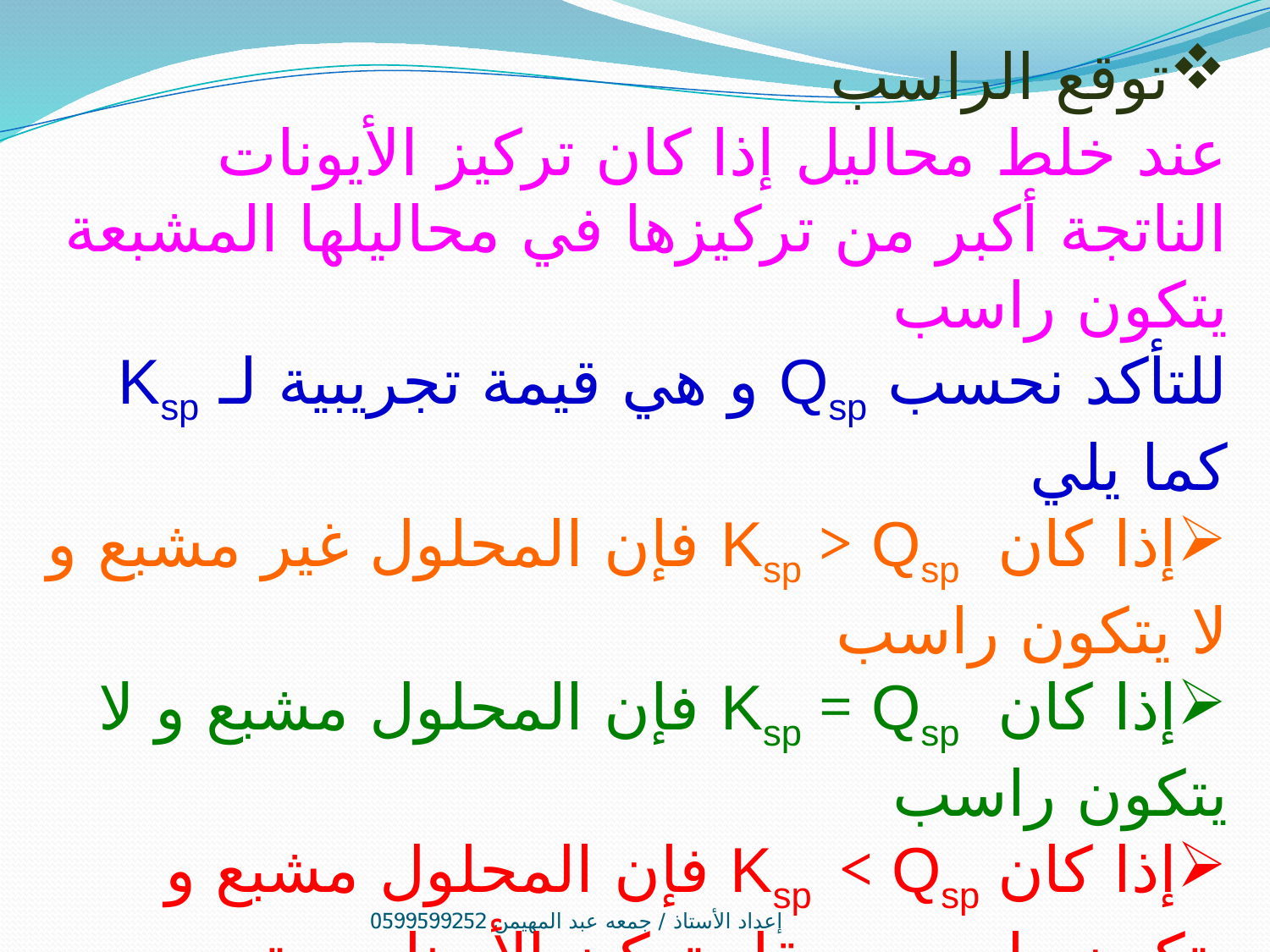

توقع الراسب
عند خلط محاليل إذا كان تركيز الأيونات الناتجة أكبر من تركيزها في محاليلها المشبعة يتكون راسب
للتأكد نحسب Qsp و هي قيمة تجريبية لـ Ksp كما يلي
إذا كان  Ksp > Qsp فإن المحلول غير مشبع و لا يتكون راسب
إذا كان  Ksp = Qsp فإن المحلول مشبع و لا يتكون راسب
إذا كان Ksp  < Qsp فإن المحلول مشبع و يتكون راسب و يقل تركيز الأيونات حتى يصبح حاصل ضربها = Ksp

إعداد الأستاذ / جمعه عبد المهيمن 0599599252